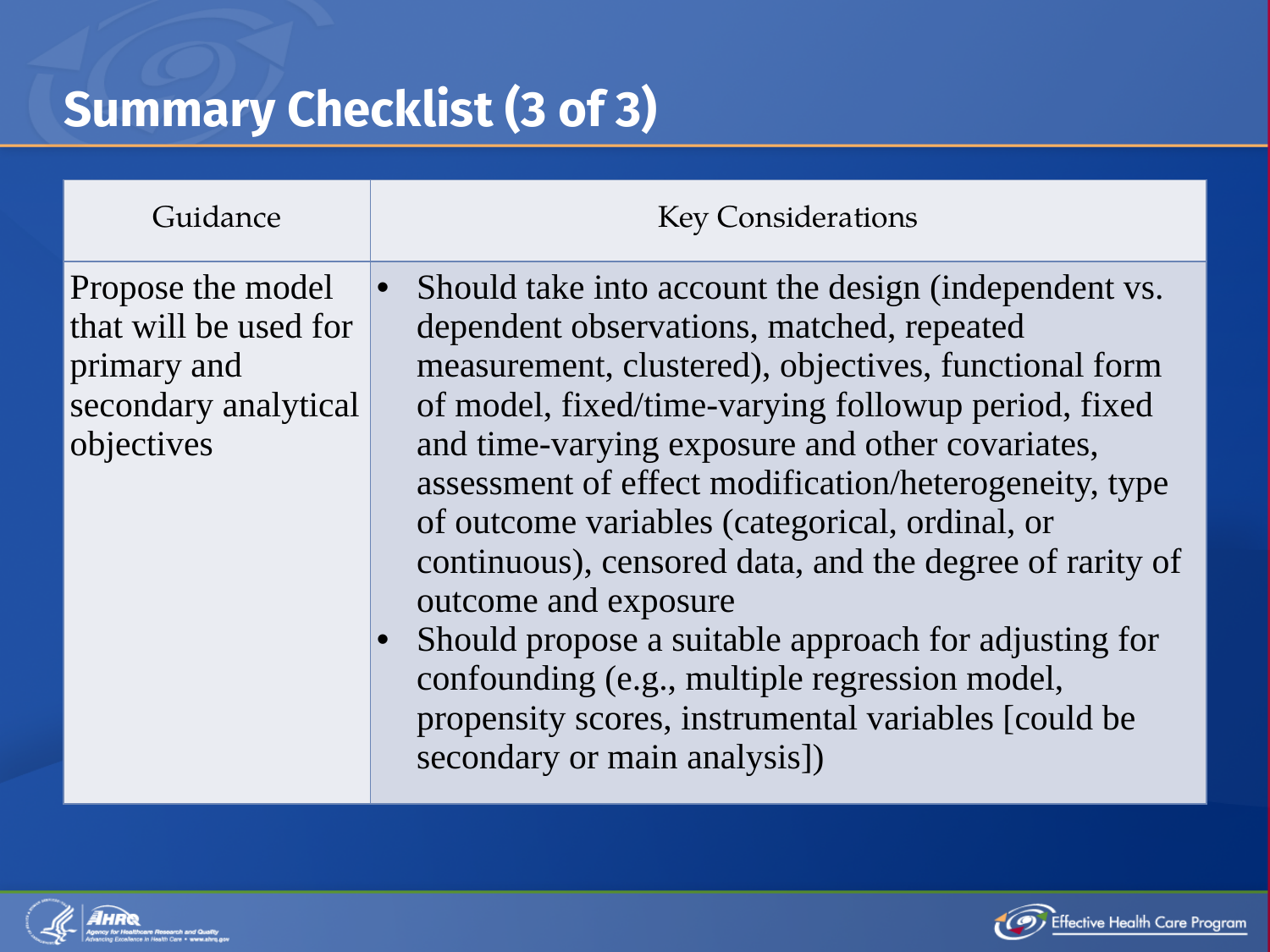

# Summary Checklist (3 of 3)
| Guidance | Key Considerations |
| --- | --- |
| Propose the model that will be used for primary and secondary analytical objectives | Should take into account the design (independent vs. dependent observations, matched, repeated measurement, clustered), objectives, functional form of model, fixed/time-varying followup period, fixed and time-varying exposure and other covariates, assessment of effect modification/heterogeneity, type of outcome variables (categorical, ordinal, or continuous), censored data, and the degree of rarity of outcome and exposure Should propose a suitable approach for adjusting for confounding (e.g., multiple regression model, propensity scores, instrumental variables [could be secondary or main analysis]) |